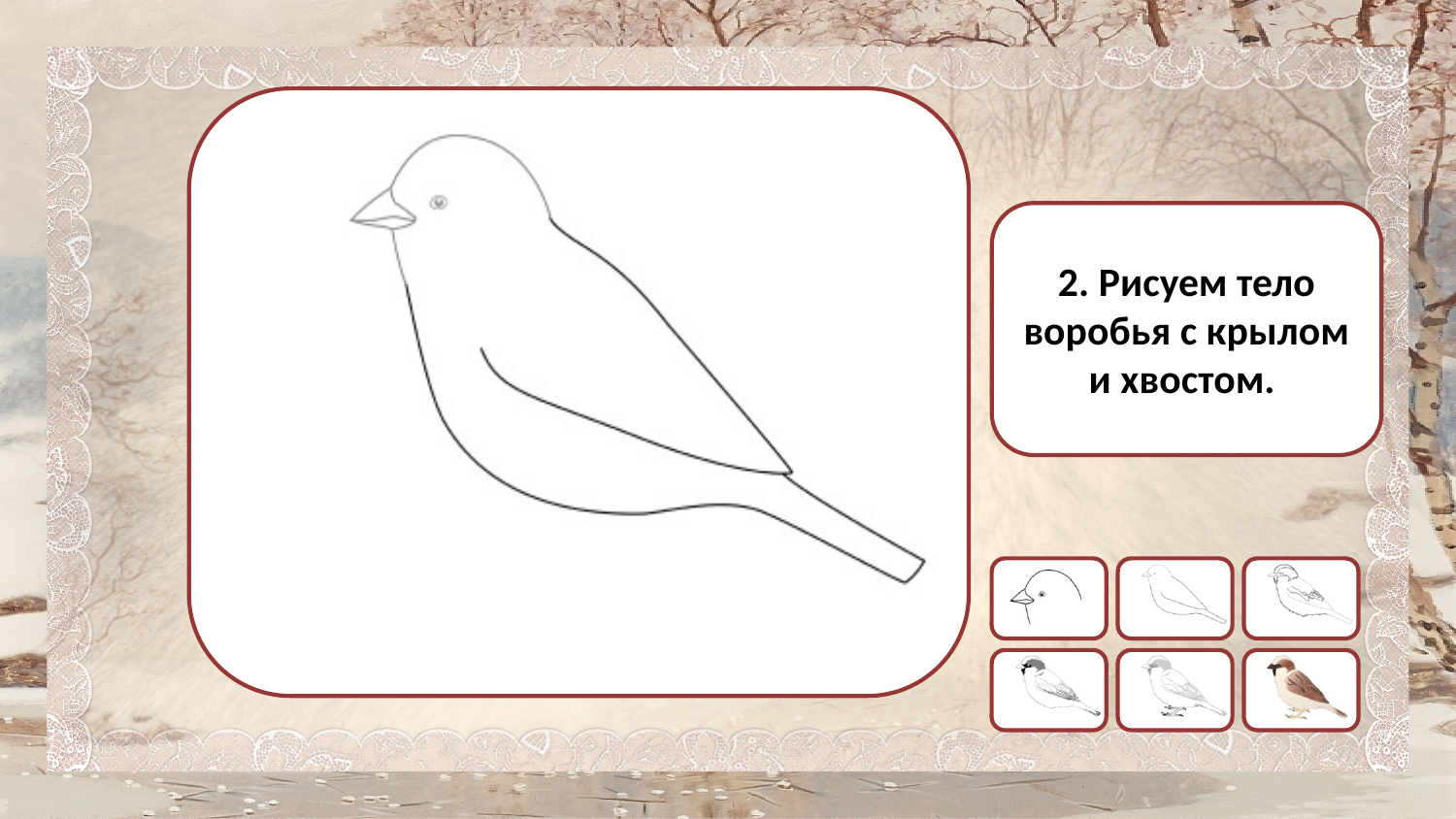

2. Рисуем тело воробья с крылом и хвостом.